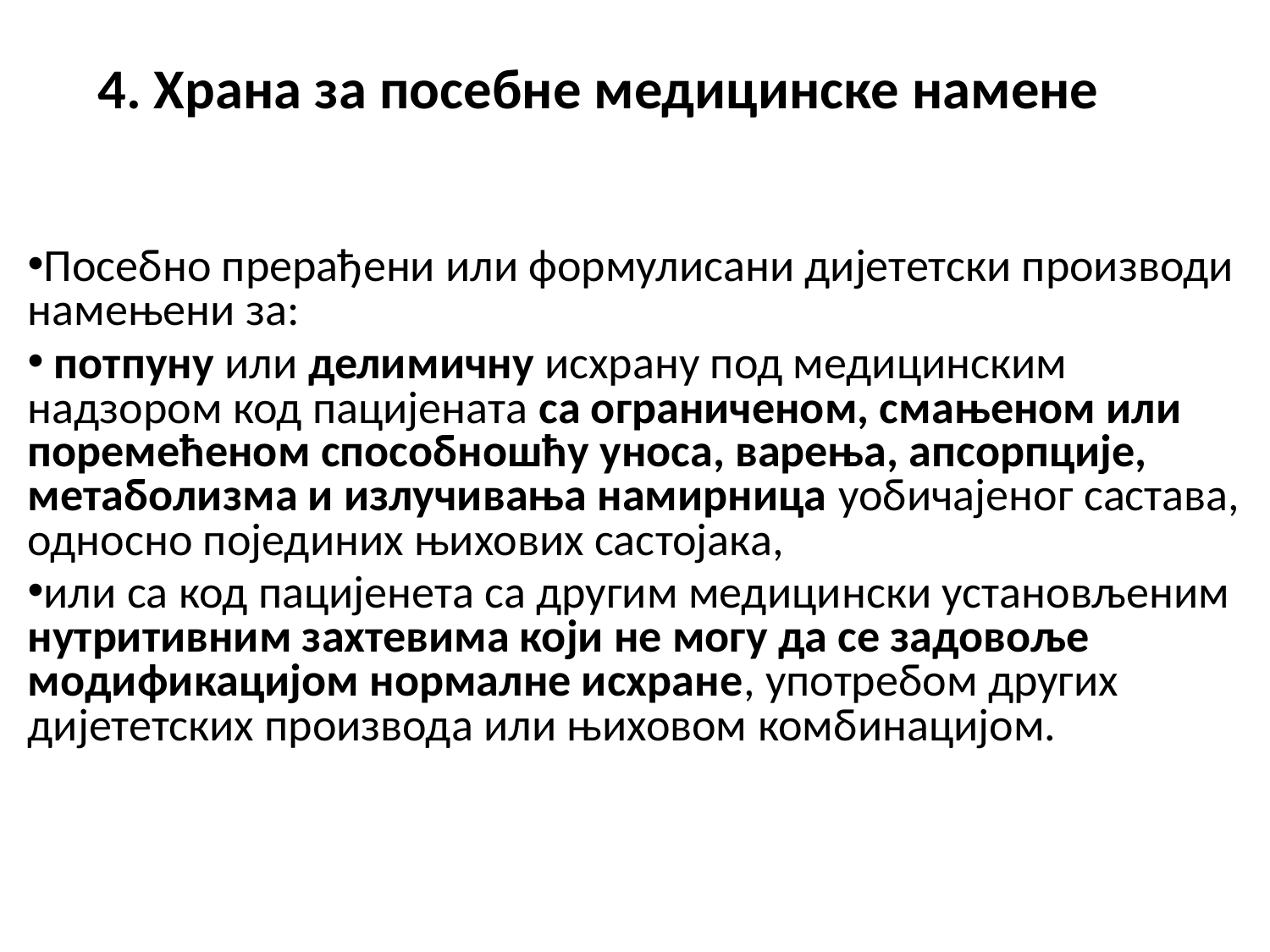

4. Храна за посебне медицинске намене

Посебно прерађени или формулисани дијететски производи намењени за:
 потпуну или делимичну исхрану под медицинским надзором код пацијената са ограниченом, смањеном или поремећеном способношћу уноса, варења, апсорпције, метаболизма и излучивања намирница уобичајеног састава, односно појединих њихових састојака,
или са код пацијенета са другим медицински установљеним нутритивним захтевима који не могу да се задовоље модификацијом нормалне исхране, употребом других дијететских производа или њиховом комбинацијом.